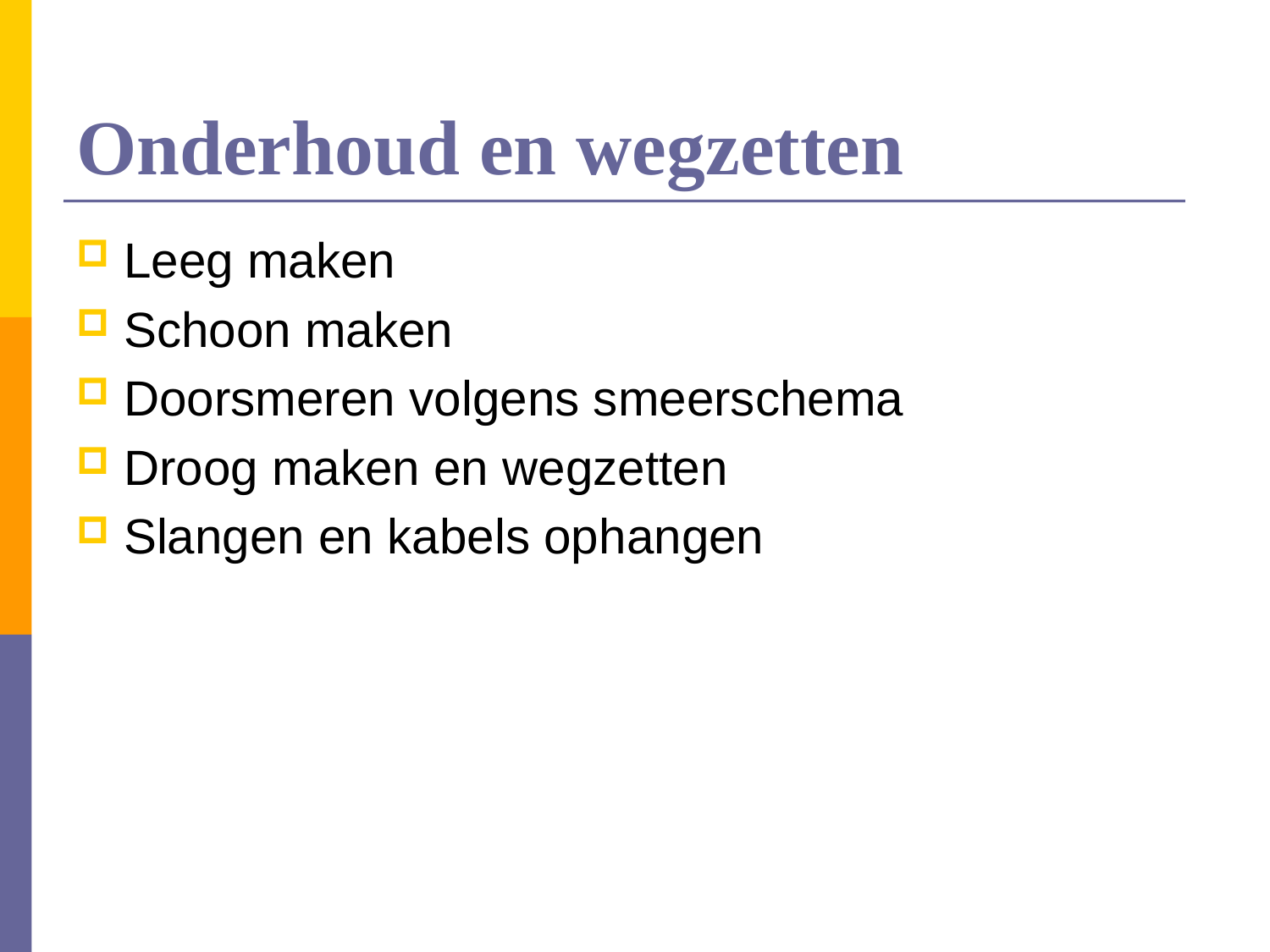

# Onderhoud en wegzetten
Leeg maken
Schoon maken
Doorsmeren volgens smeerschema
Droog maken en wegzetten
Slangen en kabels ophangen